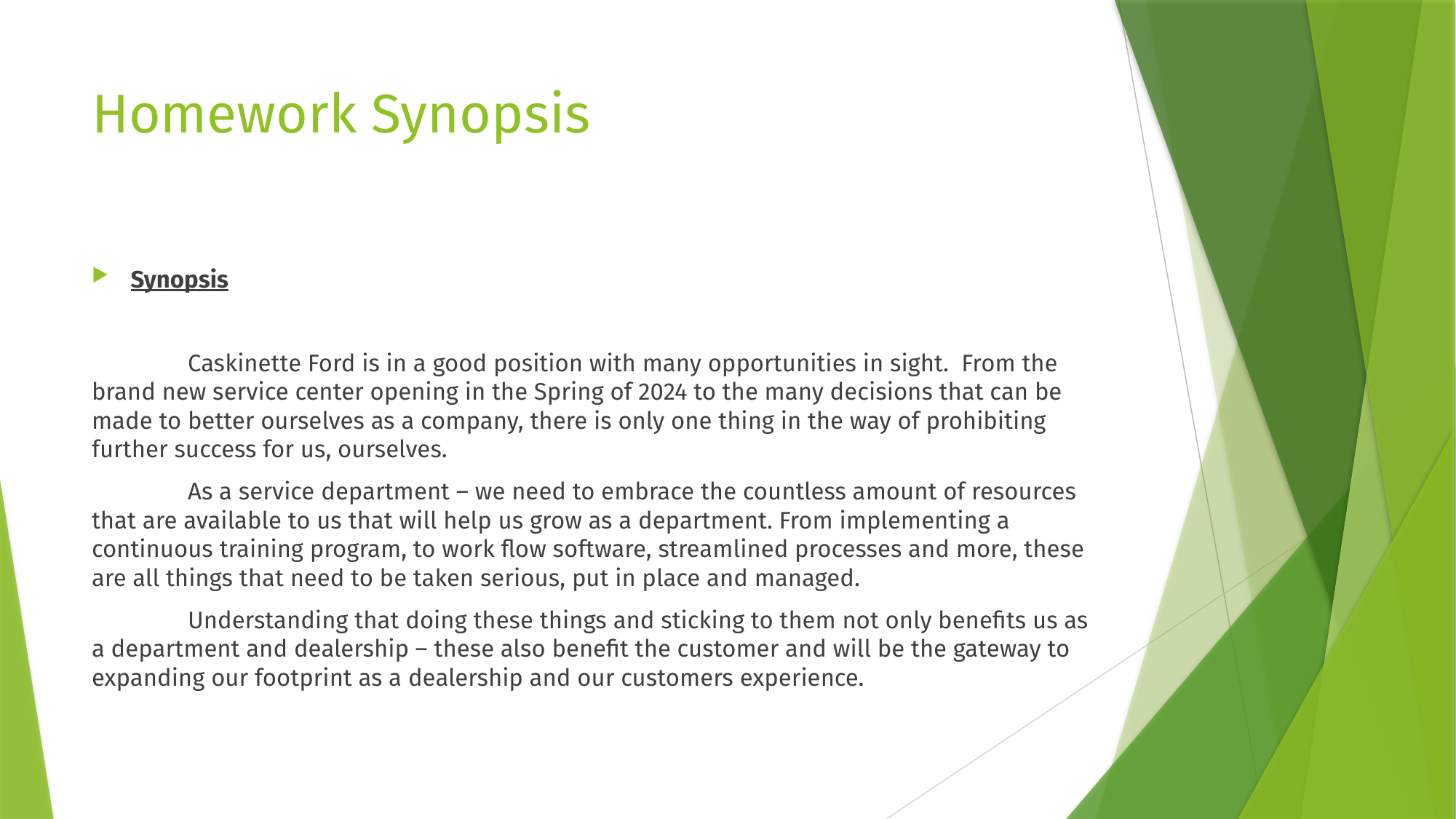

# Homework Synopsis
Synopsis

	Caskinette Ford is in a good position with many opportunities in sight.  From the brand new service center opening in the Spring of 2024 to the many decisions that can be made to better ourselves as a company, there is only one thing in the way of prohibiting further success for us, ourselves.
	As a service department – we need to embrace the countless amount of resources that are available to us that will help us grow as a department. From implementing a continuous training program, to work flow software, streamlined processes and more, these are all things that need to be taken serious, put in place and managed.
	Understanding that doing these things and sticking to them not only benefits us as a department and dealership – these also benefit the customer and will be the gateway to expanding our footprint as a dealership and our customers experience.